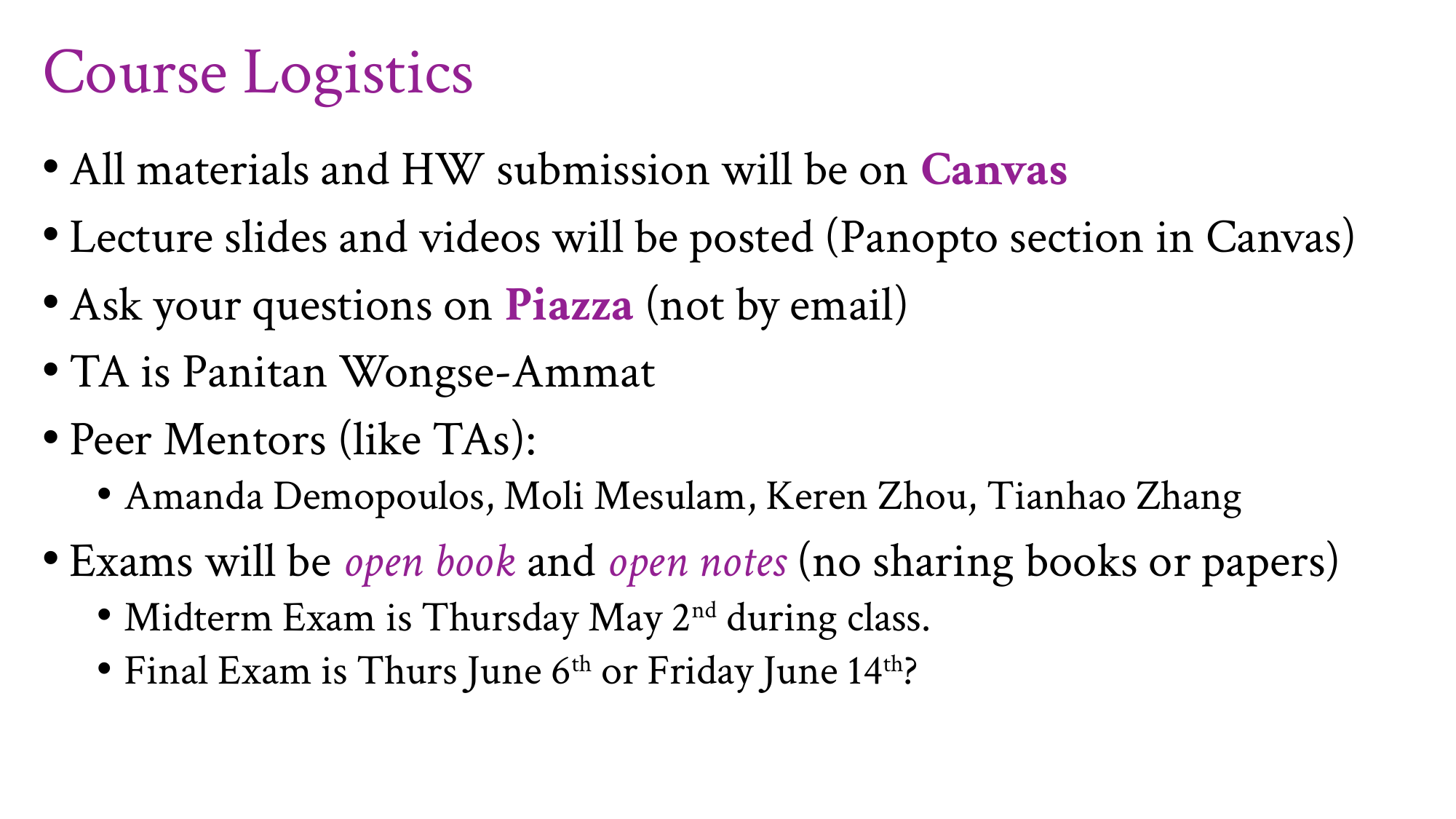

# Course Logistics
All materials and HW submission will be on Canvas
Lecture slides and videos will be posted (Panopto section in Canvas)
Ask your questions on Piazza (not by email)
TA is Panitan Wongse-Ammat
Peer Mentors (like TAs):
Amanda Demopoulos, Moli Mesulam, Keren Zhou, Tianhao Zhang
Exams will be open book and open notes (no sharing books or papers)
Midterm Exam is Thursday May 2nd during class.
Final Exam is Thurs June 6th or Friday June 14th?